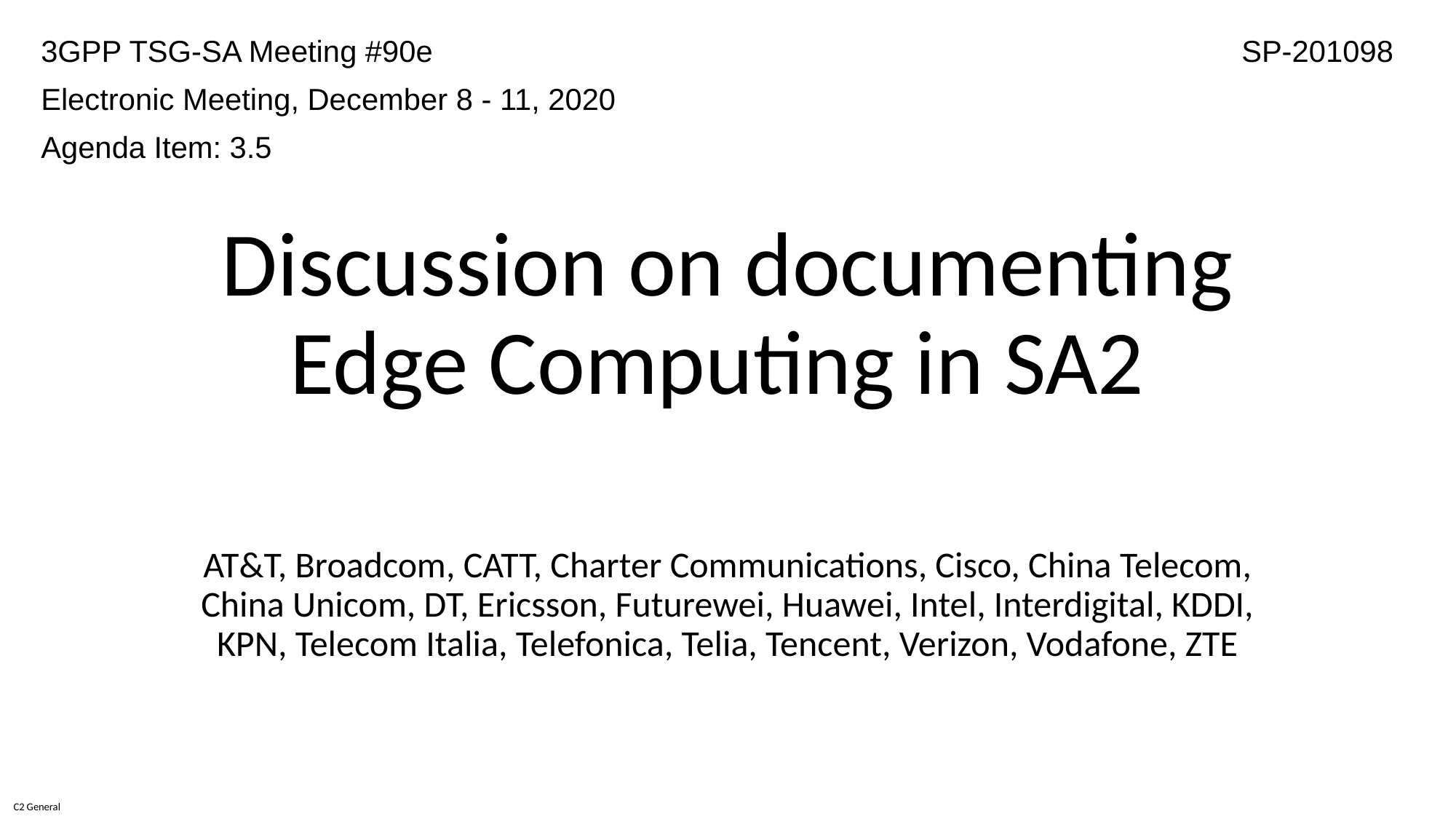

3GPP TSG-SA Meeting #90e                                                                 			SP-201098
Electronic Meeting, December 8 - 11, 2020
Agenda Item: 3.5
# Discussion on documenting Edge Computing in SA2
AT&T, Broadcom, CATT, Charter Communications, Cisco, China Telecom, China Unicom, DT, Ericsson, Futurewei, Huawei, Intel, Interdigital, KDDI, KPN, Telecom Italia, Telefonica, Telia, Tencent, Verizon, Vodafone, ZTE